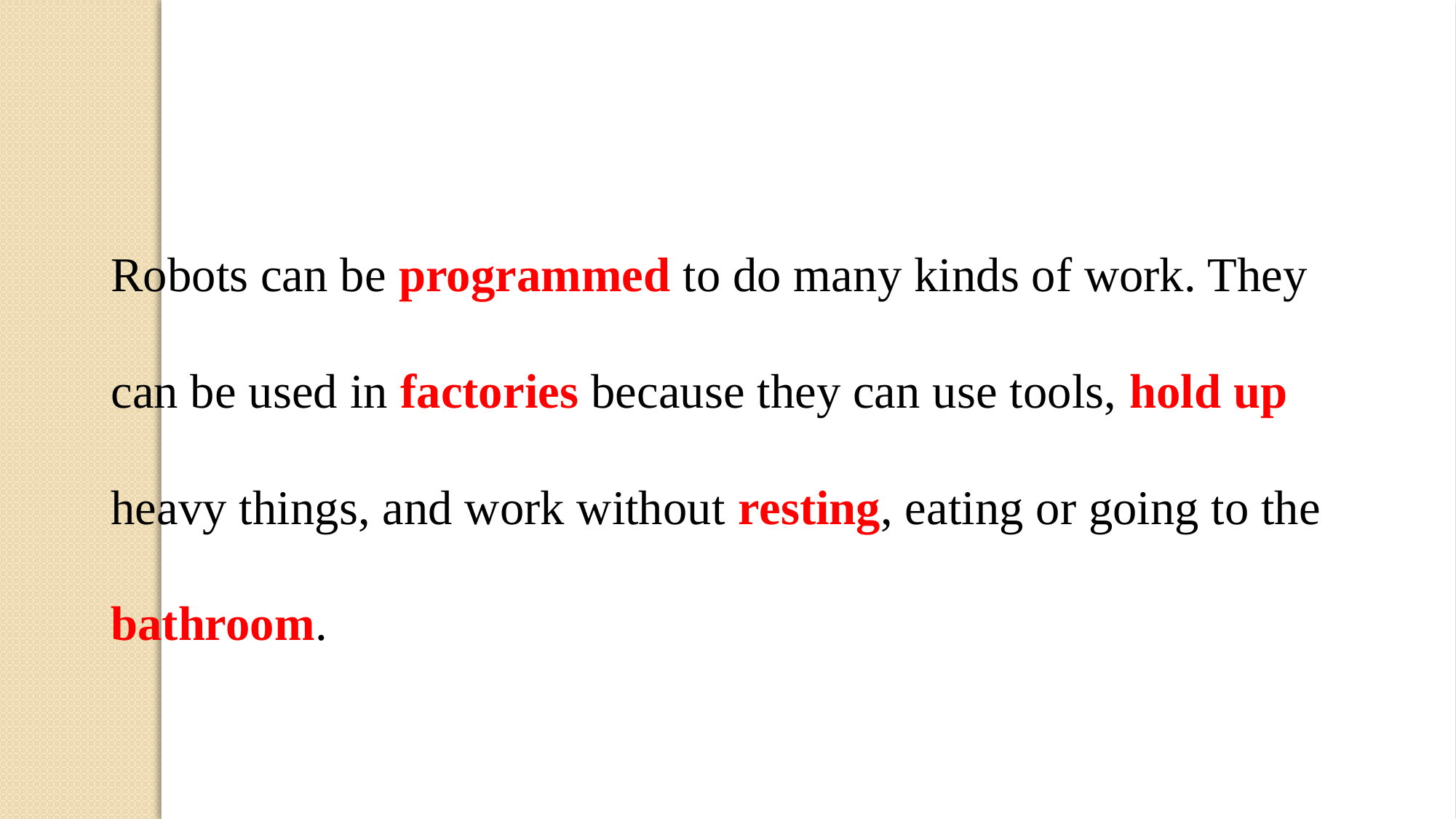

Robots can be programmed to do many kinds of work. They

can be used in factories because they can use tools, hold up

heavy things, and work without resting, eating or going to the

bathroom.